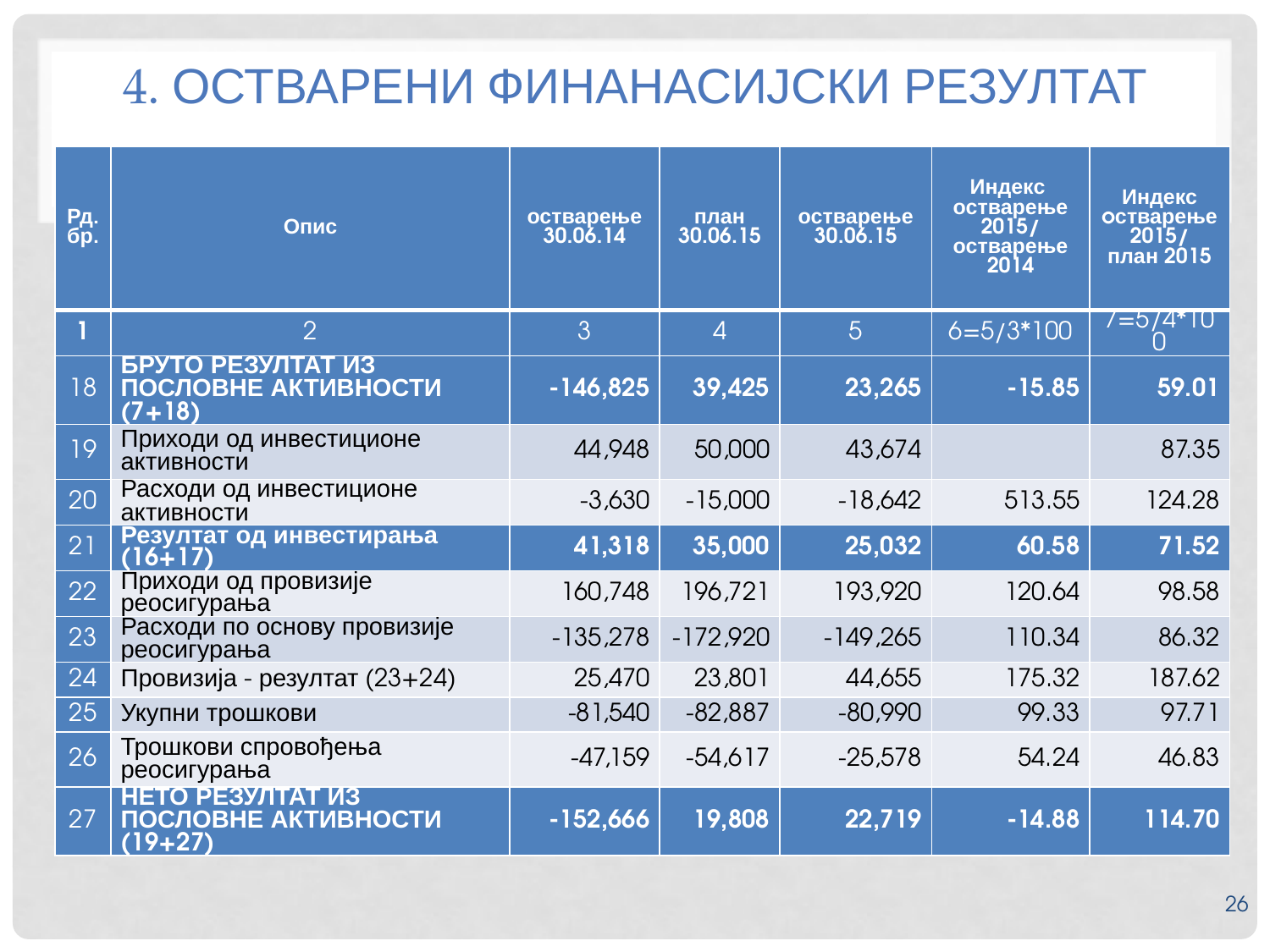

# 4. остварени финанасијски резултат
| Рд.бр. | Опис | остварење 30.06.14 | план 30.06.15 | остварење 30.06.15 | Индекс остварење 2015/ остварење 2014 | Индекс oстварење 2015/ план 2015 |
| --- | --- | --- | --- | --- | --- | --- |
| 1 | 2 | 3 | 4 | 5 | 6=5/3\*100 | 7=5/4\*100 |
| 18 | БРУТО РЕЗУЛТАТ ИЗ ПОСЛОВНЕ АКТИВНОСТИ (7+18) | -146,825 | 39,425 | 23,265 | -15.85 | 59.01 |
| 19 | Приходи од инвестиционе активности | 44,948 | 50,000 | 43,674 |  | 87.35 |
| 20 | Расходи од инвестиционе активности | -3,630 | -15,000 | -18,642 | 513.55 | 124.28 |
| 21 | Резултат од инвестирања (16+17) | 41,318 | 35,000 | 25,032 | 60.58 | 71.52 |
| 22 | Приходи од провизије реосигурања | 160,748 | 196,721 | 193,920 | 120.64 | 98.58 |
| 23 | Расходи по основу провизије реосигурања | -135,278 | -172,920 | -149,265 | 110.34 | 86.32 |
| 24 | Провизија - резултат (23+24) | 25,470 | 23,801 | 44,655 | 175.32 | 187.62 |
| 25 | Укупни трошкови | -81,540 | -82,887 | -80,990 | 99.33 | 97.71 |
| 26 | Трошкови спровођења реосигурања | -47,159 | -54,617 | -25,578 | 54.24 | 46.83 |
| 27 | НЕТО РЕЗУЛТАТ ИЗ ПОСЛОВНЕ АКТИВНОСТИ (19+27) | -152,666 | 19,808 | 22,719 | -14.88 | 114.70 |
26